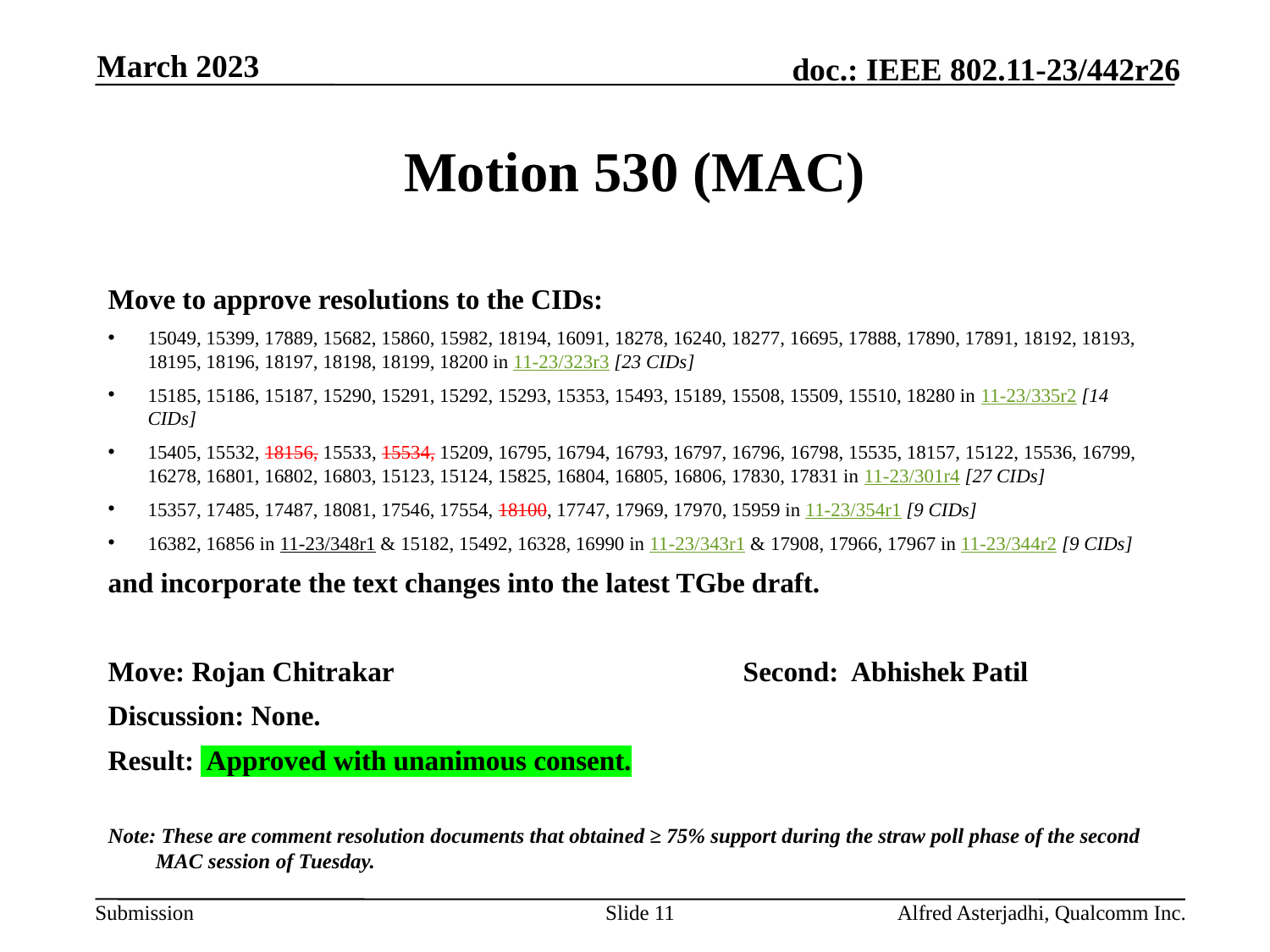

March 2023
# Motion 530 (MAC)
Move to approve resolutions to the CIDs:
15049, 15399, 17889, 15682, 15860, 15982, 18194, 16091, 18278, 16240, 18277, 16695, 17888, 17890, 17891, 18192, 18193, 18195, 18196, 18197, 18198, 18199, 18200 in 11-23/323r3 [23 CIDs]
15185, 15186, 15187, 15290, 15291, 15292, 15293, 15353, 15493, 15189, 15508, 15509, 15510, 18280 in 11-23/335r2 [14 CIDs]
15405, 15532, 18156, 15533, 15534, 15209, 16795, 16794, 16793, 16797, 16796, 16798, 15535, 18157, 15122, 15536, 16799, 16278, 16801, 16802, 16803, 15123, 15124, 15825, 16804, 16805, 16806, 17830, 17831 in 11-23/301r4 [27 CIDs]
15357, 17485, 17487, 18081, 17546, 17554, 18100, 17747, 17969, 17970, 15959 in 11-23/354r1 [9 CIDs]
16382, 16856 in 11-23/348r1 & 15182, 15492, 16328, 16990 in 11-23/343r1 & 17908, 17966, 17967 in 11-23/344r2 [9 CIDs]
and incorporate the text changes into the latest TGbe draft.

Move: Rojan Chitrakar 			Second:  Abhishek Patil
Discussion: None.
Result:  Approved with unanimous consent.

Note: These are comment resolution documents that obtained ≥ 75% support during the straw poll phase of the second MAC session of Tuesday.
Slide 11
Alfred Asterjadhi, Qualcomm Inc.